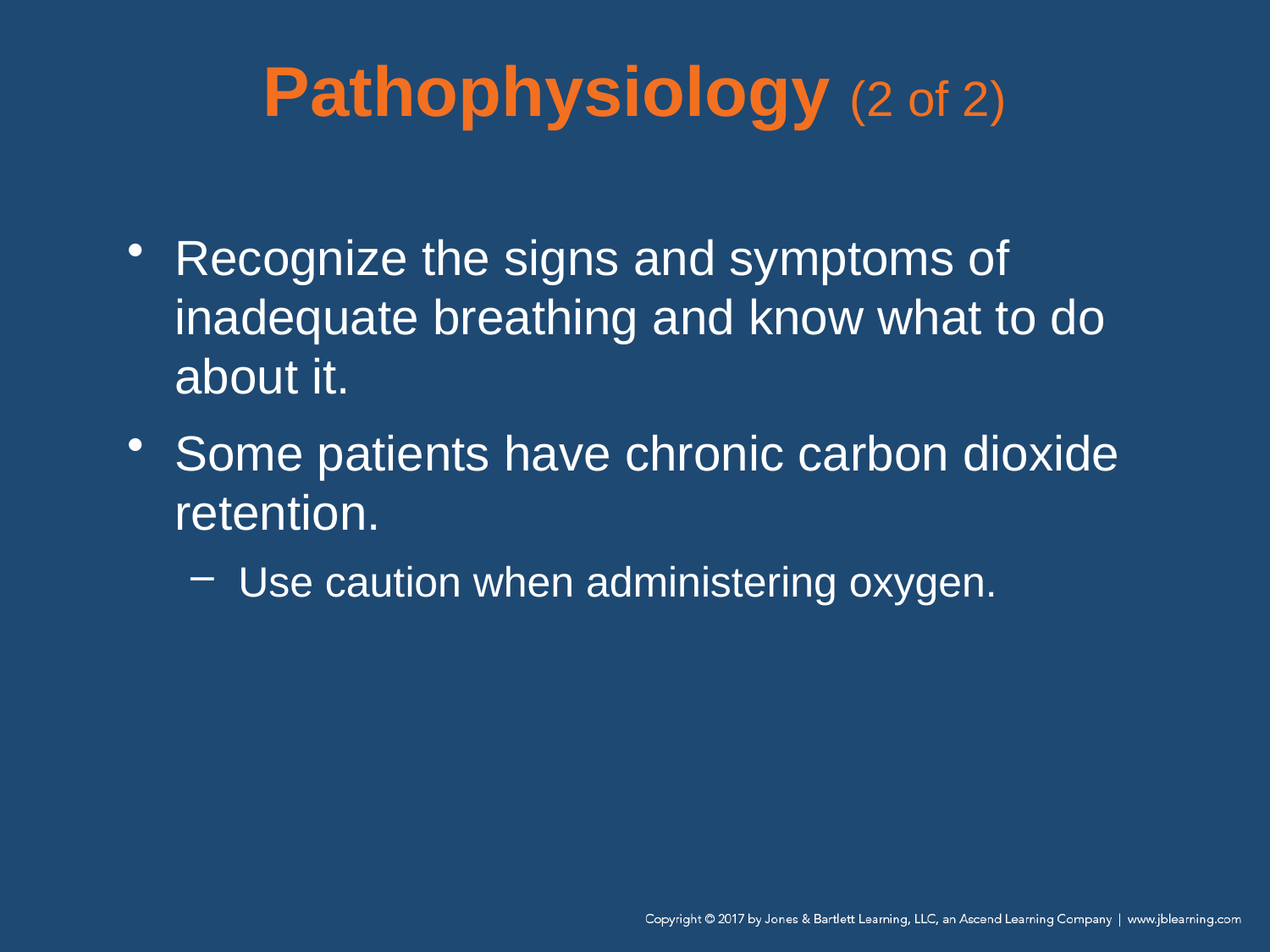

# Pathophysiology (2 of 2)
Recognize the signs and symptoms of inadequate breathing and know what to do about it.
Some patients have chronic carbon dioxide retention.
Use caution when administering oxygen.